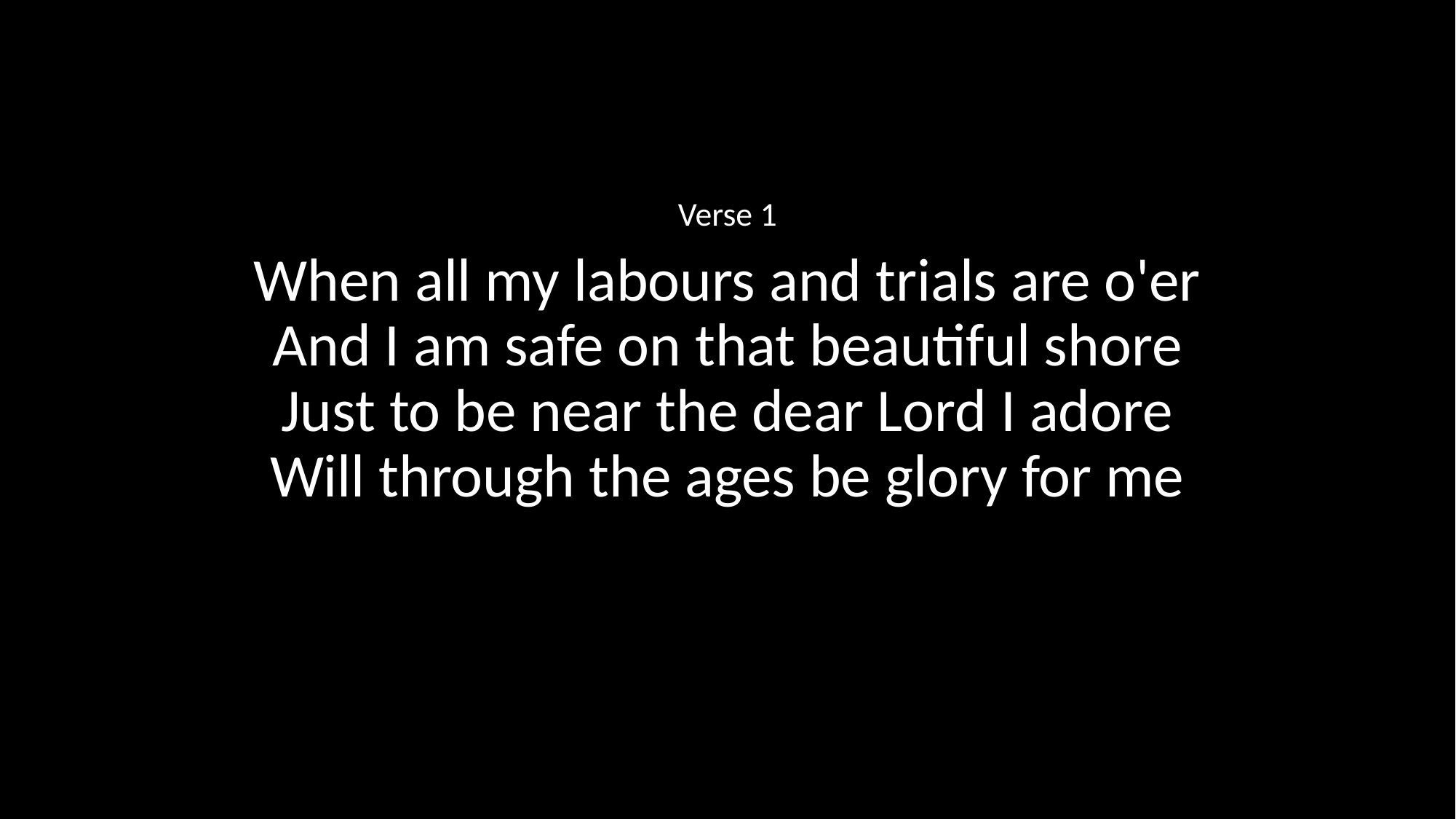

Verse 1
When all my labours and trials are o'er
And I am safe on that beautiful shore
Just to be near the dear Lord I adore
Will through the ages be glory for me